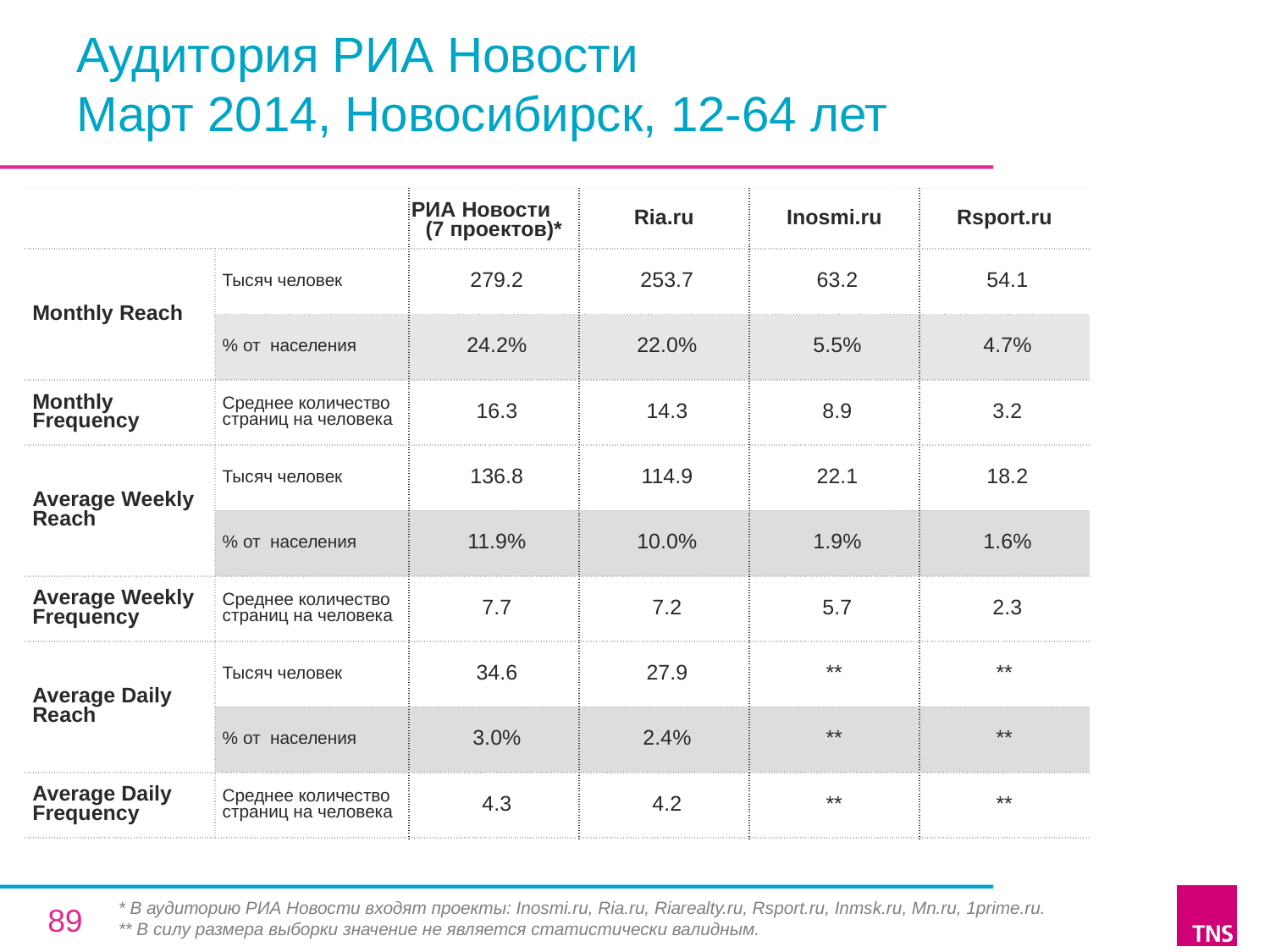

# Аудитория РИА Новости Март 2014, Новосибирск, 12-64 лет
|  |  | РИА Новости (7 проектов)\* | Ria.ru | Inosmi.ru | Rsport.ru |
| --- | --- | --- | --- | --- | --- |
| Monthly Reach | Тысяч человек | 279.2 | 253.7 | 63.2 | 54.1 |
|  | % от населения | 24.2% | 22.0% | 5.5% | 4.7% |
| Monthly Frequency | Среднее количество страниц на человека | 16.3 | 14.3 | 8.9 | 3.2 |
| Average Weekly Reach | Тысяч человек | 136.8 | 114.9 | 22.1 | 18.2 |
|  | % от населения | 11.9% | 10.0% | 1.9% | 1.6% |
| Average Weekly Frequency | Среднее количество страниц на человека | 7.7 | 7.2 | 5.7 | 2.3 |
| Average Daily Reach | Тысяч человек | 34.6 | 27.9 | \*\* | \*\* |
|  | % от населения | 3.0% | 2.4% | \*\* | \*\* |
| Average Daily Frequency | Среднее количество страниц на человека | 4.3 | 4.2 | \*\* | \*\* |
* В аудиторию РИА Новости входят проекты: Inosmi.ru, Ria.ru, Riarealty.ru, Rsport.ru, Inmsk.ru, Mn.ru, 1prime.ru.
** В силу размера выборки значение не является статистически валидным.
89